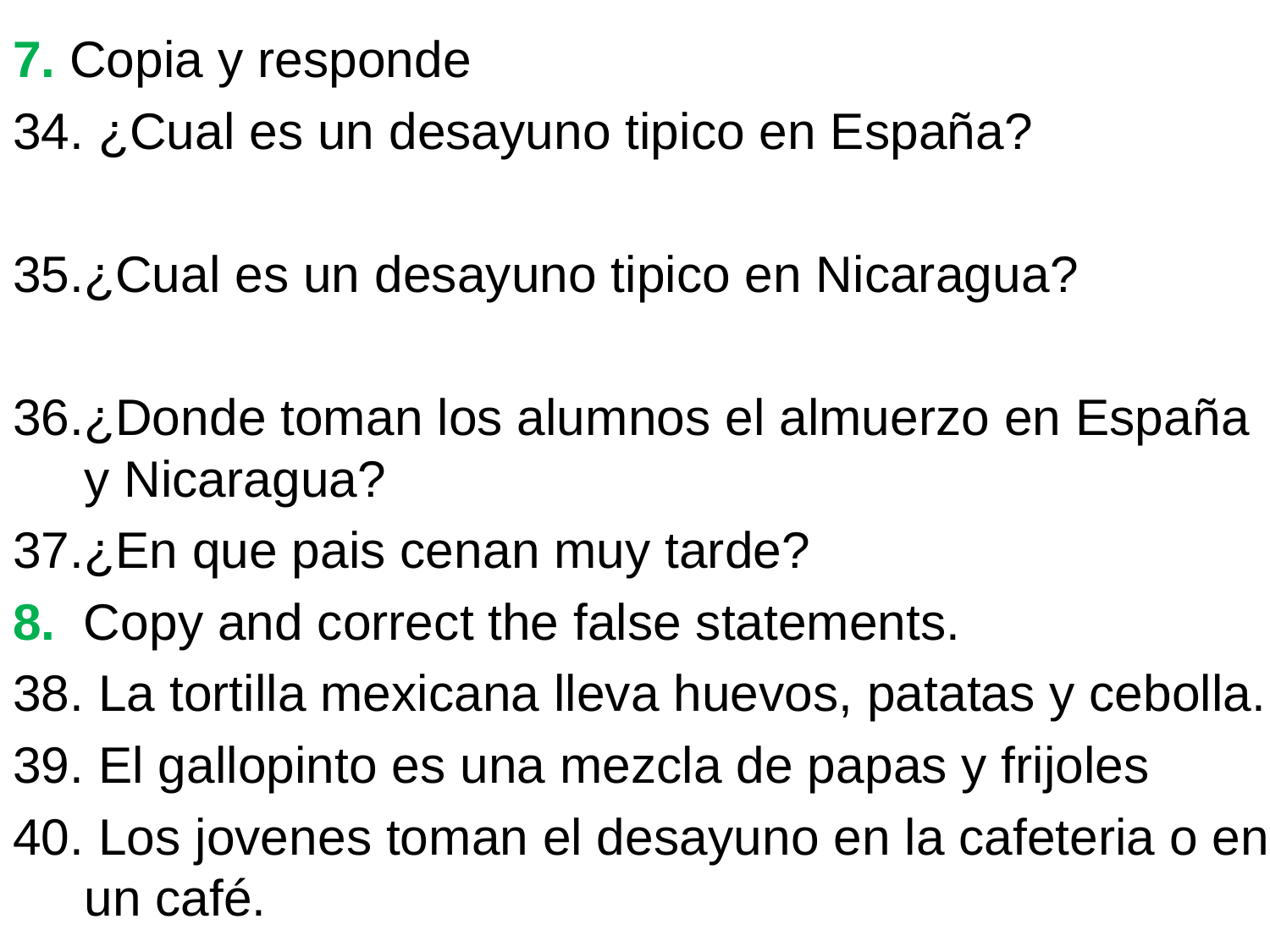

7. Copia y responde
 ¿Cual es un desayuno tipico en España?

¿Cual es un desayuno tipico en Nicaragua?

¿Donde toman los alumnos el almuerzo en España y Nicaragua?
¿En que pais cenan muy tarde?
8.  Copy and correct the false statements.
 La tortilla mexicana lleva huevos, patatas y cebolla.
 El gallopinto es una mezcla de papas y frijoles
 Los jovenes toman el desayuno en la cafeteria o en un café.